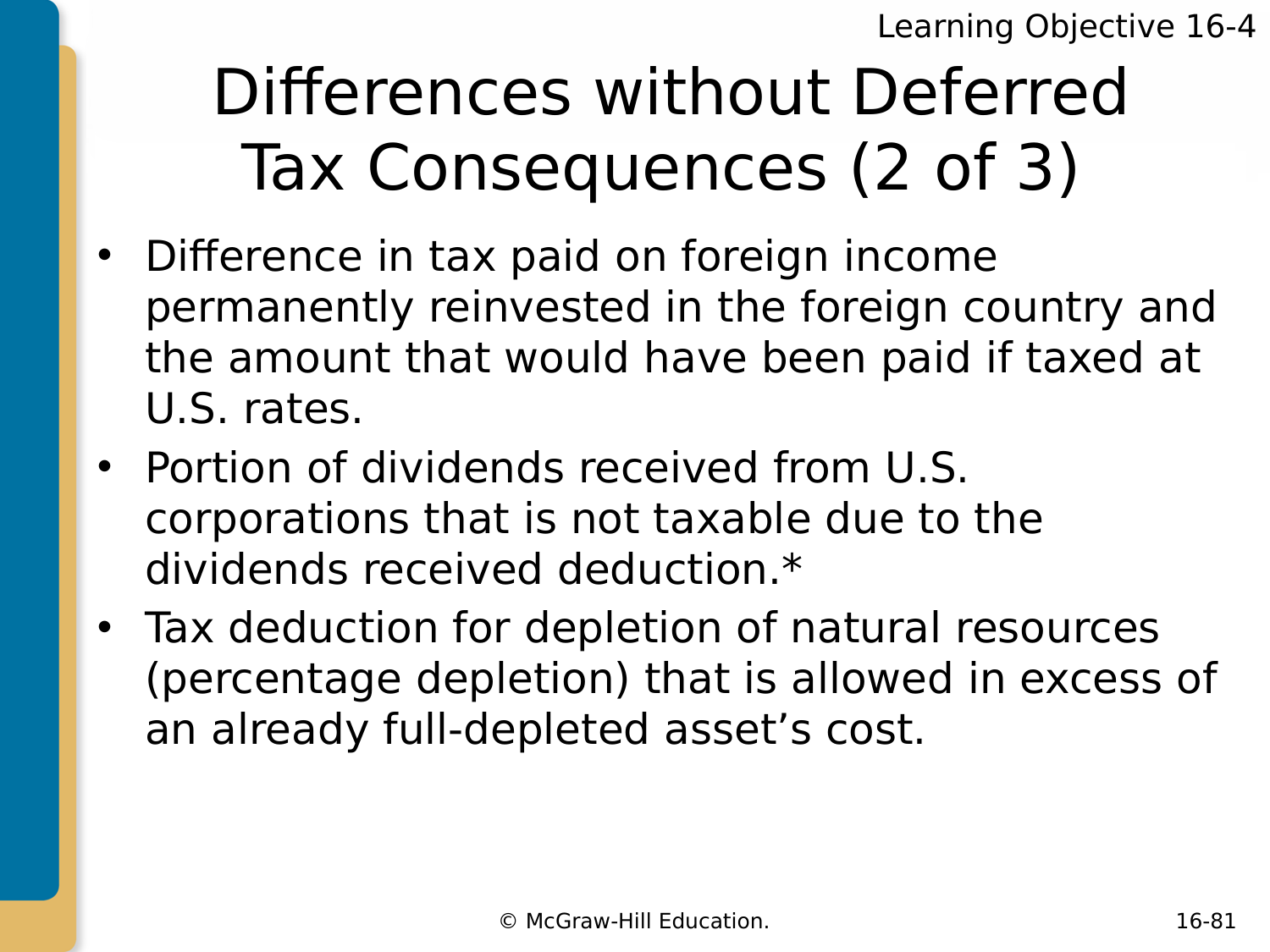

Learning Objective 16-4
# Differences without Deferred Tax Consequences (2 of 3)
Difference in tax paid on foreign income permanently reinvested in the foreign country and the amount that would have been paid if taxed at U.S. rates.
Portion of dividends received from U.S. corporations that is not taxable due to the dividends received deduction.*
Tax deduction for depletion of natural resources (percentage depletion) that is allowed in excess of an already full-depleted asset’s cost.